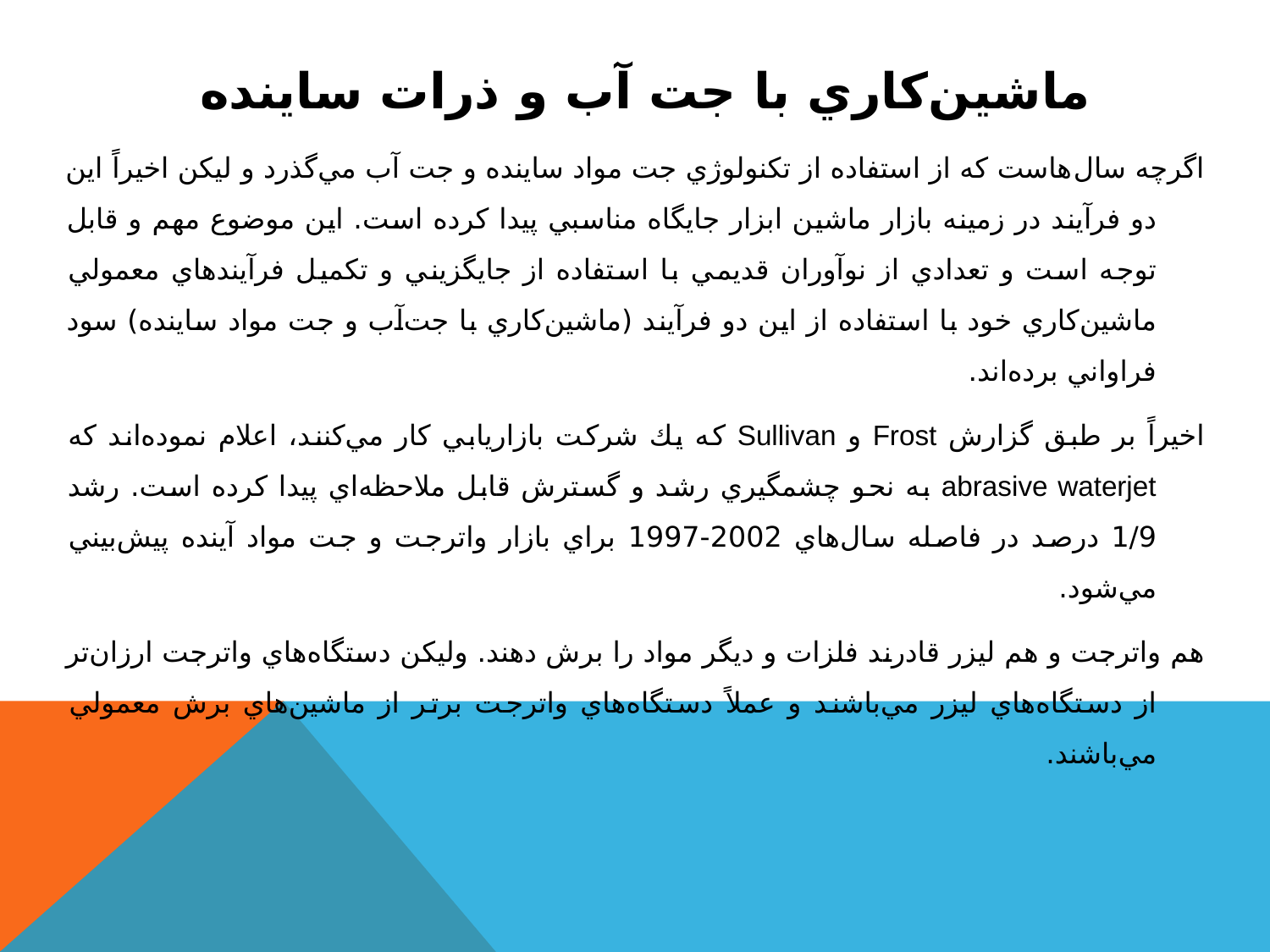

# ماشين‌كاري با جت آب و ذرات ساينده
اگرچه سال‌هاست كه از استفاده از تكنولوژي جت مواد ساينده و جت آب مي‌گذرد و ليكن اخيراً اين دو فرآيند در زمينه بازار ماشين ابزار جايگاه مناسبي پيدا كرده است. اين موضوع مهم و قابل توجه است و تعدادي از نوآوران قديمي با استفاده از جايگزيني و تكميل فرآيندهاي معمولي ماشين‌كاري خود با استفاده از اين دو فرآيند (ماشين‌كاري با جت‌آب و جت مواد ساينده) سود فراواني برده‌اند.
اخيراً بر طبق گزارش Frost و Sullivan كه يك شركت بازاريابي كار مي‌كنند، اعلام نموده‌اند كه abrasive waterjet به نحو چشمگيري رشد و گسترش قابل ملاحظه‌اي پيدا كرده است. رشد 1/9 درصد در فاصله سال‌هاي 2002-1997 براي بازار واترجت و جت مواد آينده پيش‌بيني مي‌شود.
هم واترجت و هم ليزر قادرند فلزات و ديگر مواد را برش دهند. وليكن دستگاه‌هاي واترجت ارزان‌تر از دستگاه‌هاي ليزر مي‌باشند و عملاً دستگاه‌هاي واترجت برتر از ماشين‌هاي برش معمولي مي‌باشند.